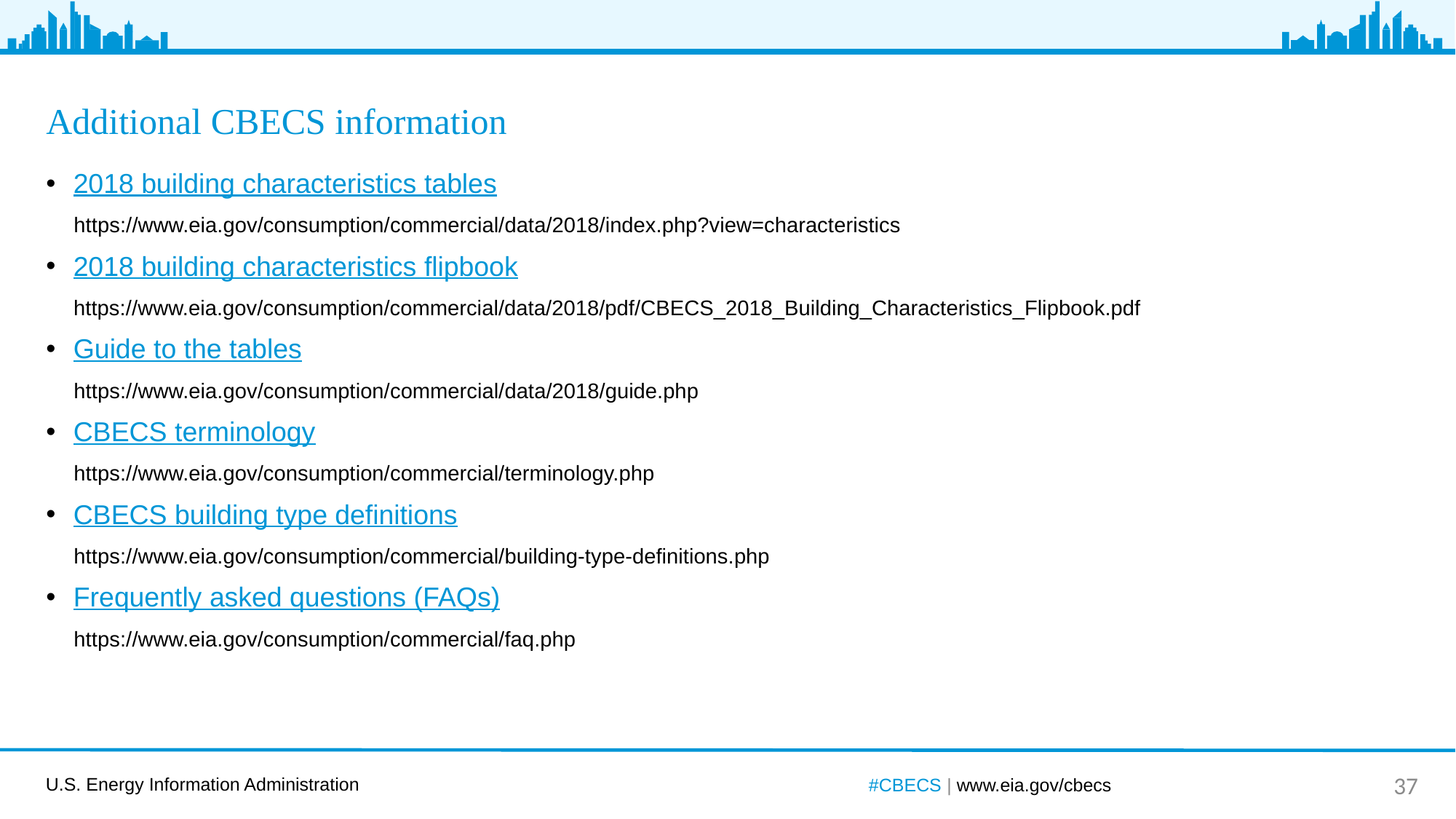

# Additional CBECS information
2018 building characteristics tables
https://www.eia.gov/consumption/commercial/data/2018/index.php?view=characteristics
2018 building characteristics flipbook
https://www.eia.gov/consumption/commercial/data/2018/pdf/CBECS_2018_Building_Characteristics_Flipbook.pdf
Guide to the tables
https://www.eia.gov/consumption/commercial/data/2018/guide.php
CBECS terminology
https://www.eia.gov/consumption/commercial/terminology.php
CBECS building type definitions
https://www.eia.gov/consumption/commercial/building-type-definitions.php
Frequently asked questions (FAQs)
https://www.eia.gov/consumption/commercial/faq.php

#CBECS | www.eia.gov/cbecs
37